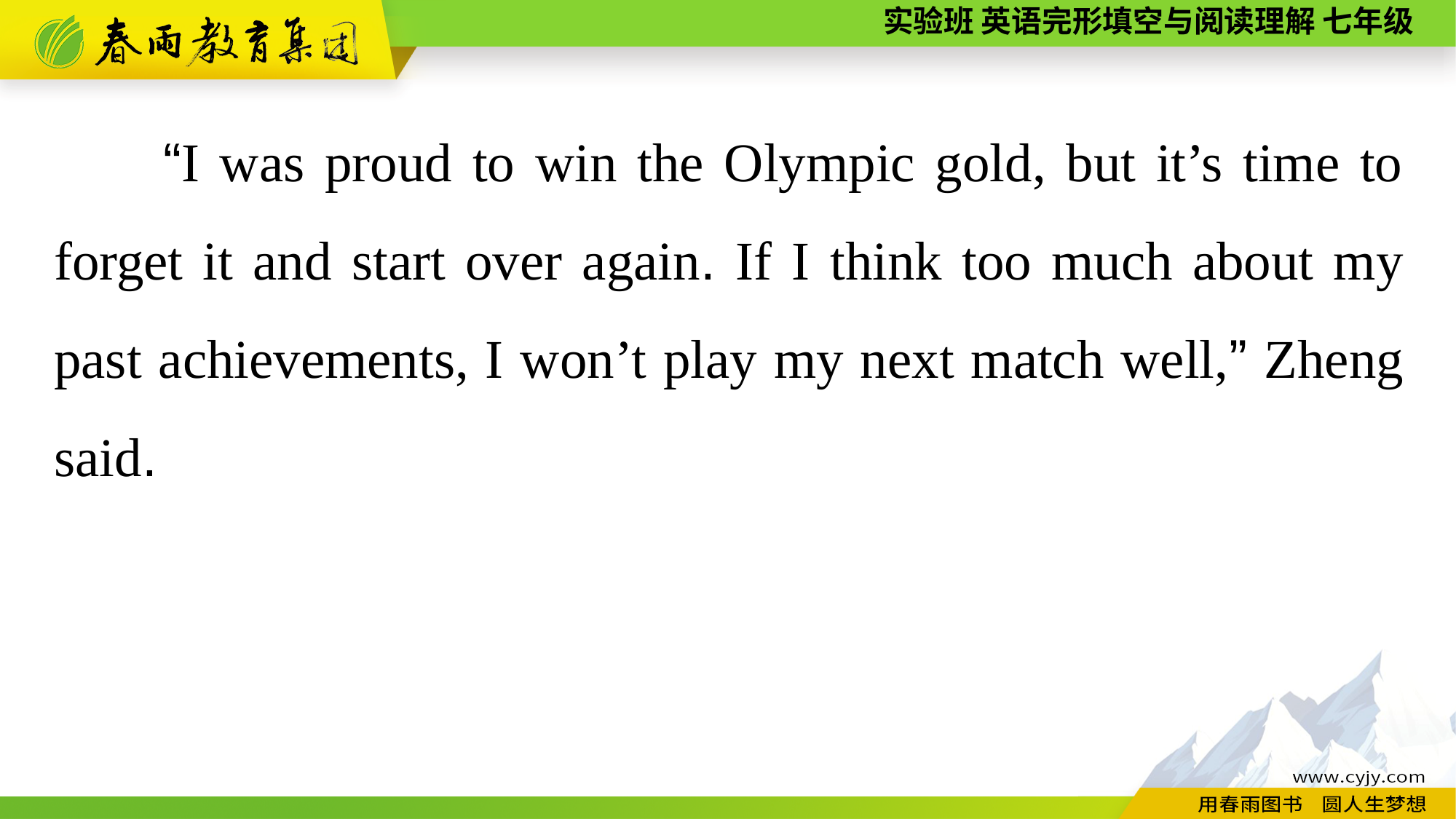

“I was proud to win the Olympic gold, but it’s time to forget it and start over again. If I think too much about my past achievements, I won’t play my next match well,” Zheng said.